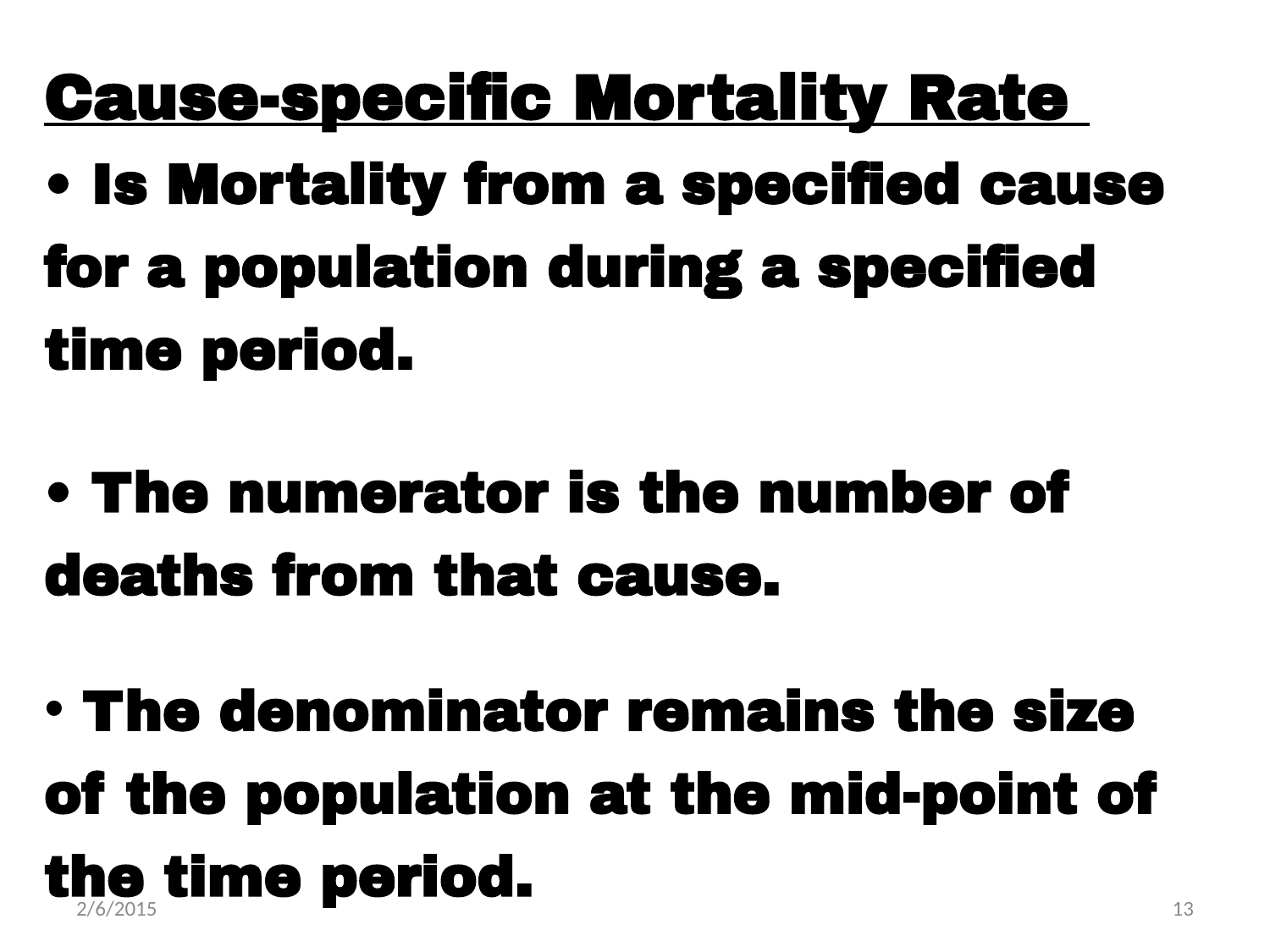

Cause-specific Mortality Rate
• Is Mortality from a specified cause for a population during a specified time period.

• The numerator is the number of deaths from that cause.

 The denominator remains the size of the population at the mid-point of the time period.
2/6/2015
13